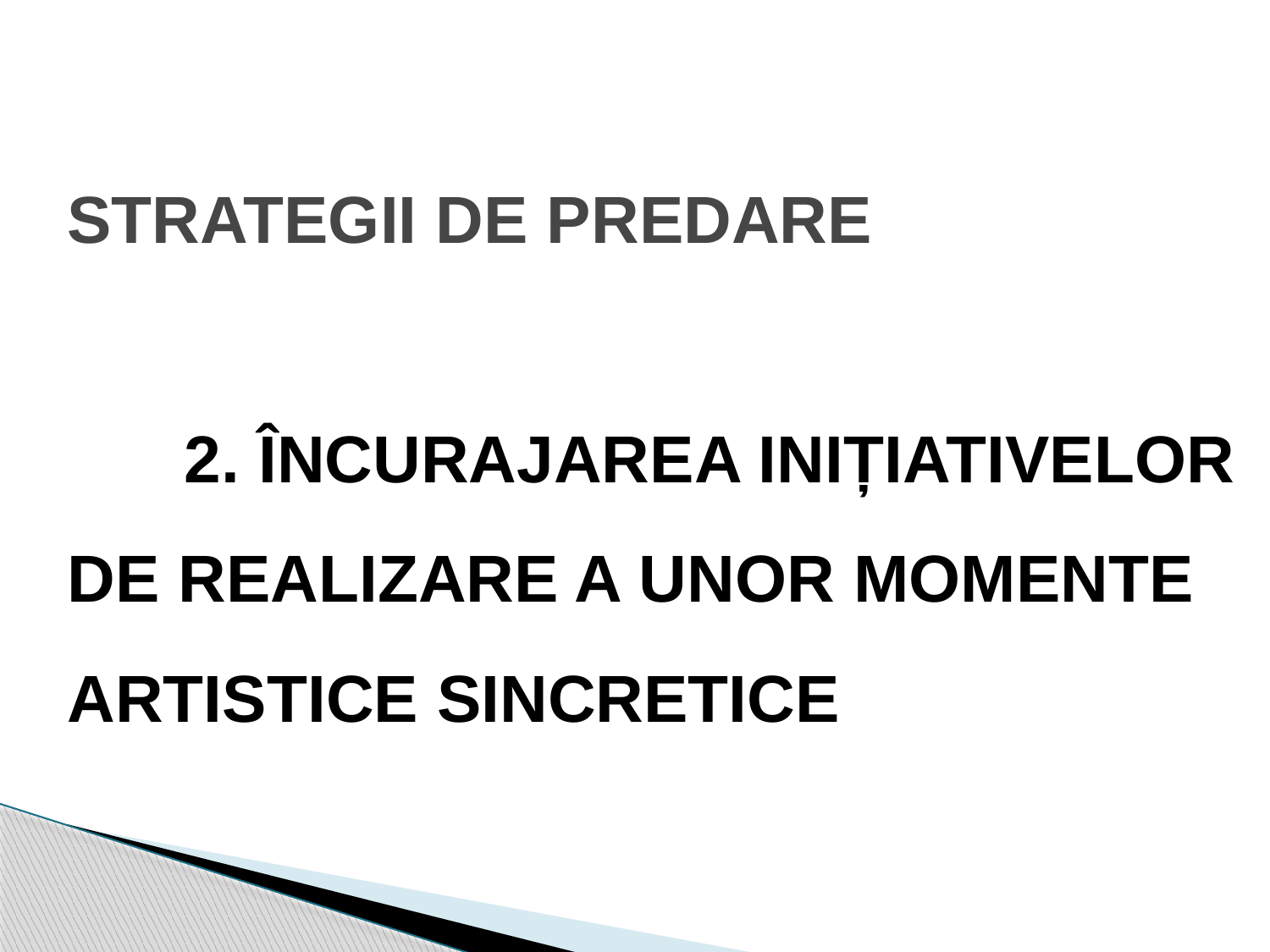

# STRATEGII DE PREDARE 2. ÎNCURAJAREA INIȚIATIVELOR DE REALIZARE A UNOR MOMENTE ARTISTICE SINCRETICE